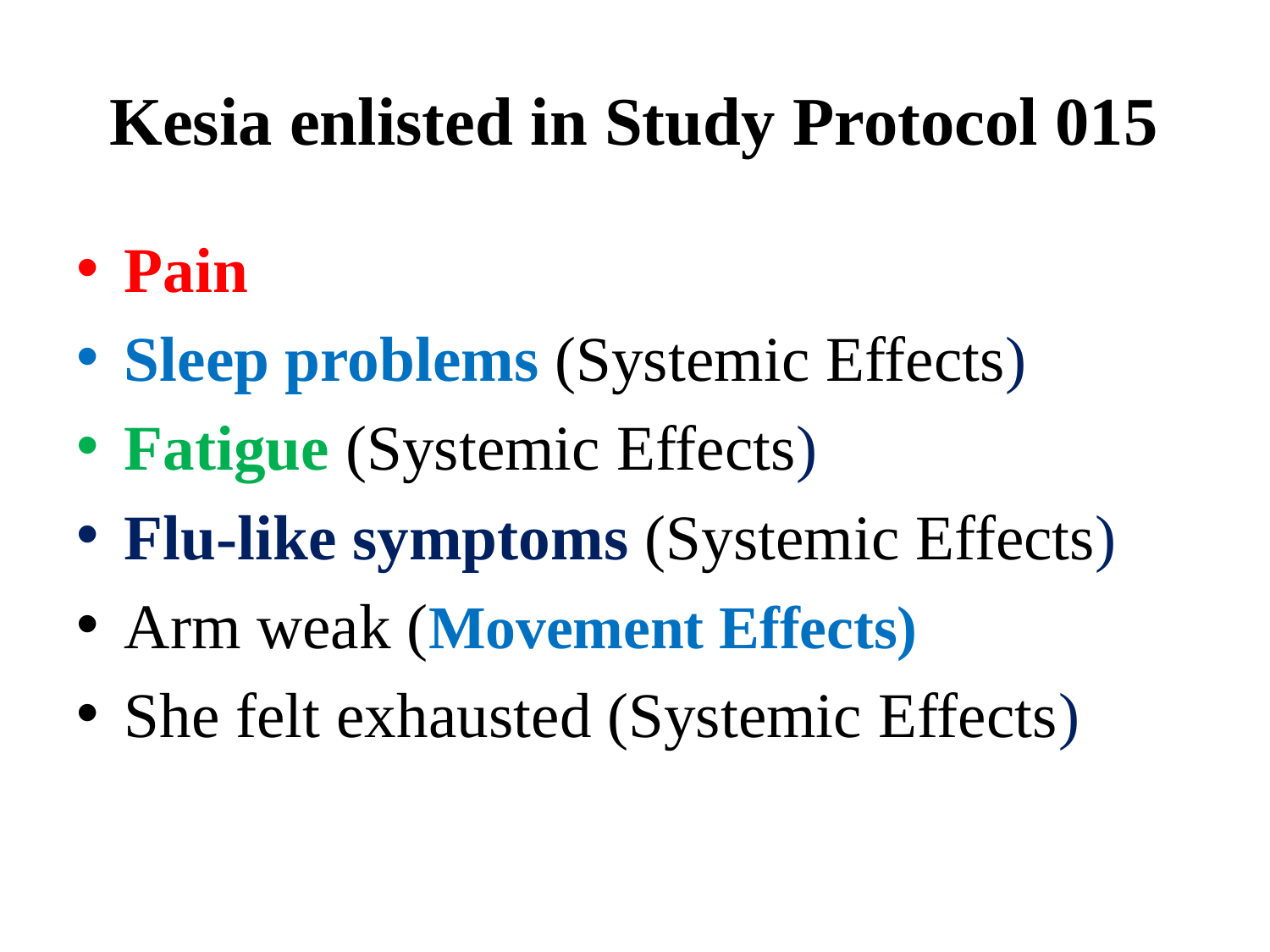

# Kesia enlisted in Study Protocol 015
Pain
Sleep problems (Systemic Effects)
Fatigue (Systemic Effects)
Flu-like symptoms (Systemic Effects)
Arm weak (Movement Effects)
She felt exhausted (Systemic Effects)